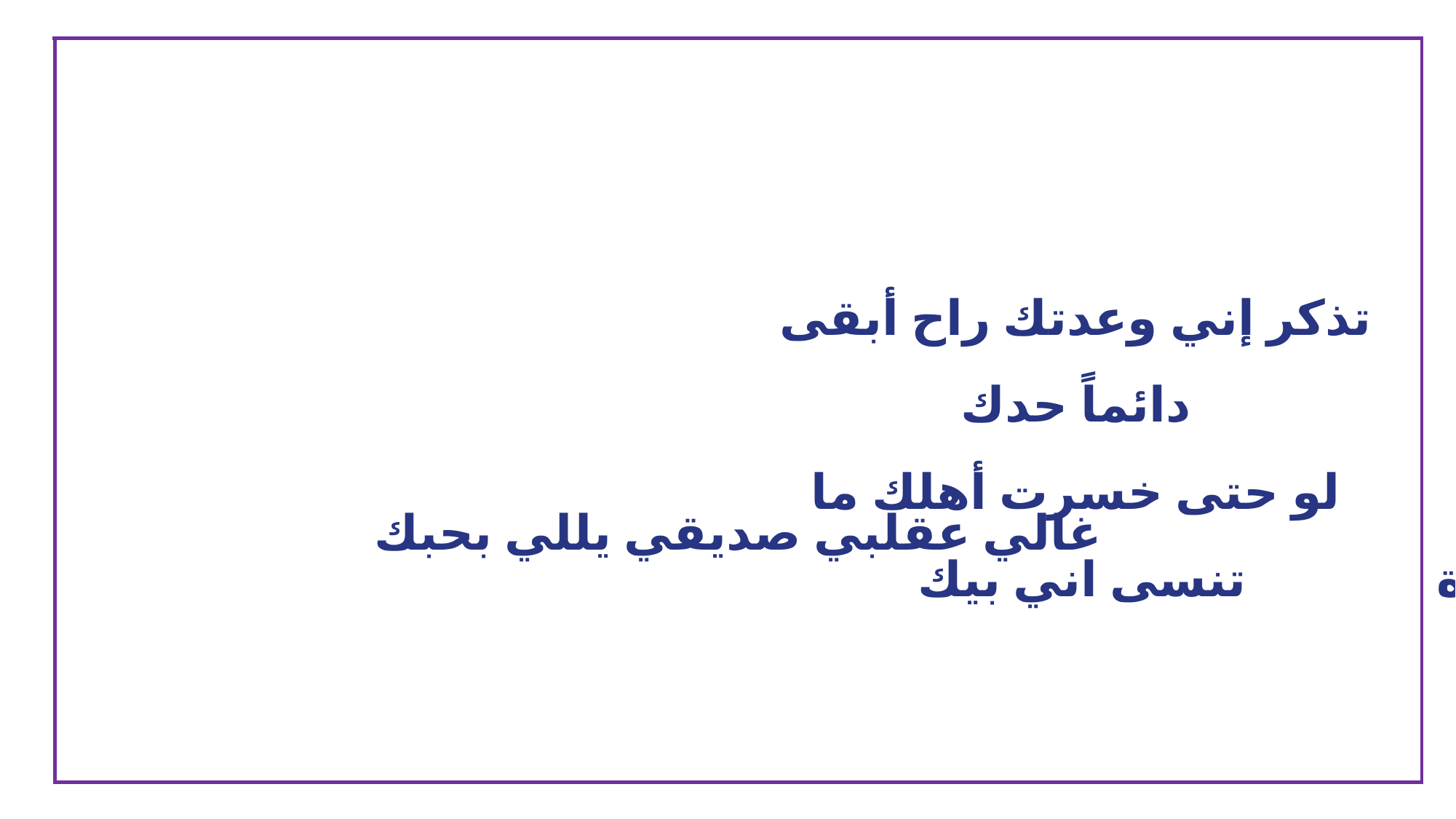

تذكر إني وعدتك راح أبقى دائماً حدك
لو حتى خسرت أهلك ما تنسى اني بيك

دانيال دانيال... أنت مش لوحدك
بقدر كون صديقك وبالوحدة أنا رفيقك
غالي عقلبي صديقي يللي بحبك